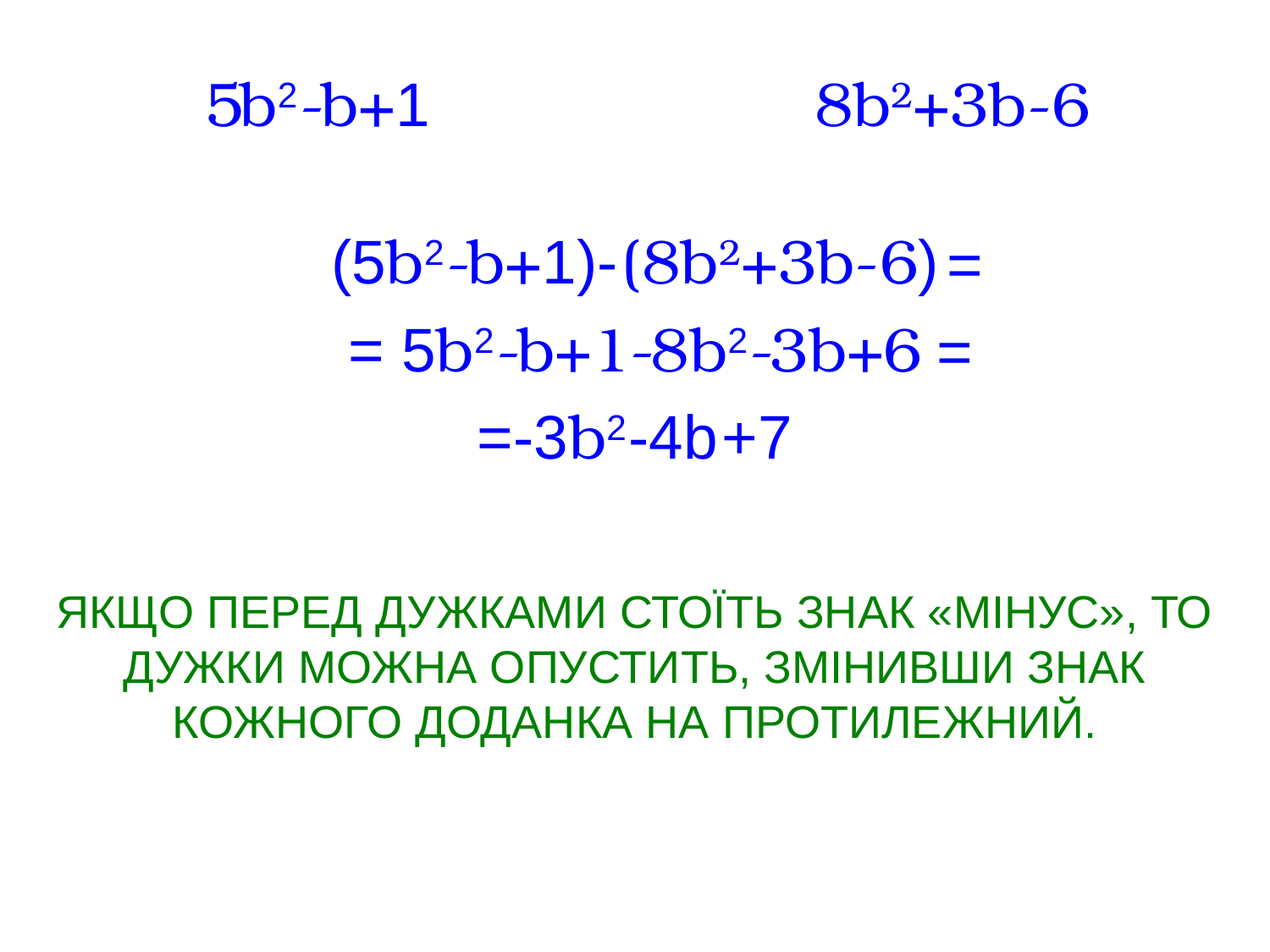

5b2-b+1
8b2+3b-6
(5b2-b+1)-(8b2+3b-6)
=
= 5b2-b+1-8b2-3b+6
=
=-3b2-4b+7
ЯКЩО ПЕРЕД ДУЖКАМИ СТОЇТЬ ЗНАК «МІНУС», ТО ДУЖКИ МОЖНА ОПУСТИТЬ, ЗМІНИВШИ ЗНАК КОЖНОГО ДОДАНКА НА ПРОТИЛЕЖНИЙ.